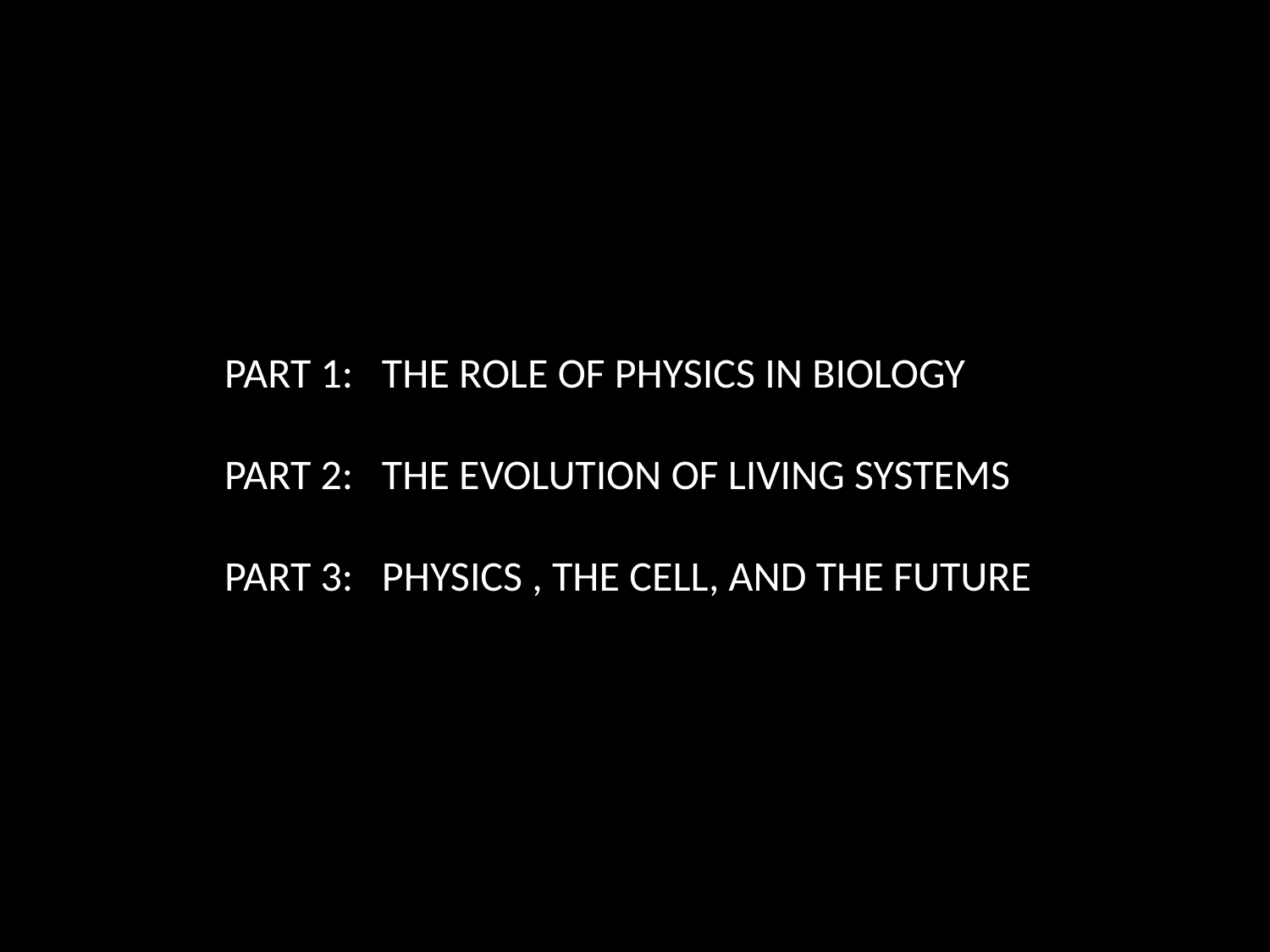

PART 1:   THE ROLE OF PHYSICS IN BIOLOGY

PART 2:   THE EVOLUTION OF LIVING SYSTEMS

PART 3:   PHYSICS , THE CELL, AND THE FUTURE